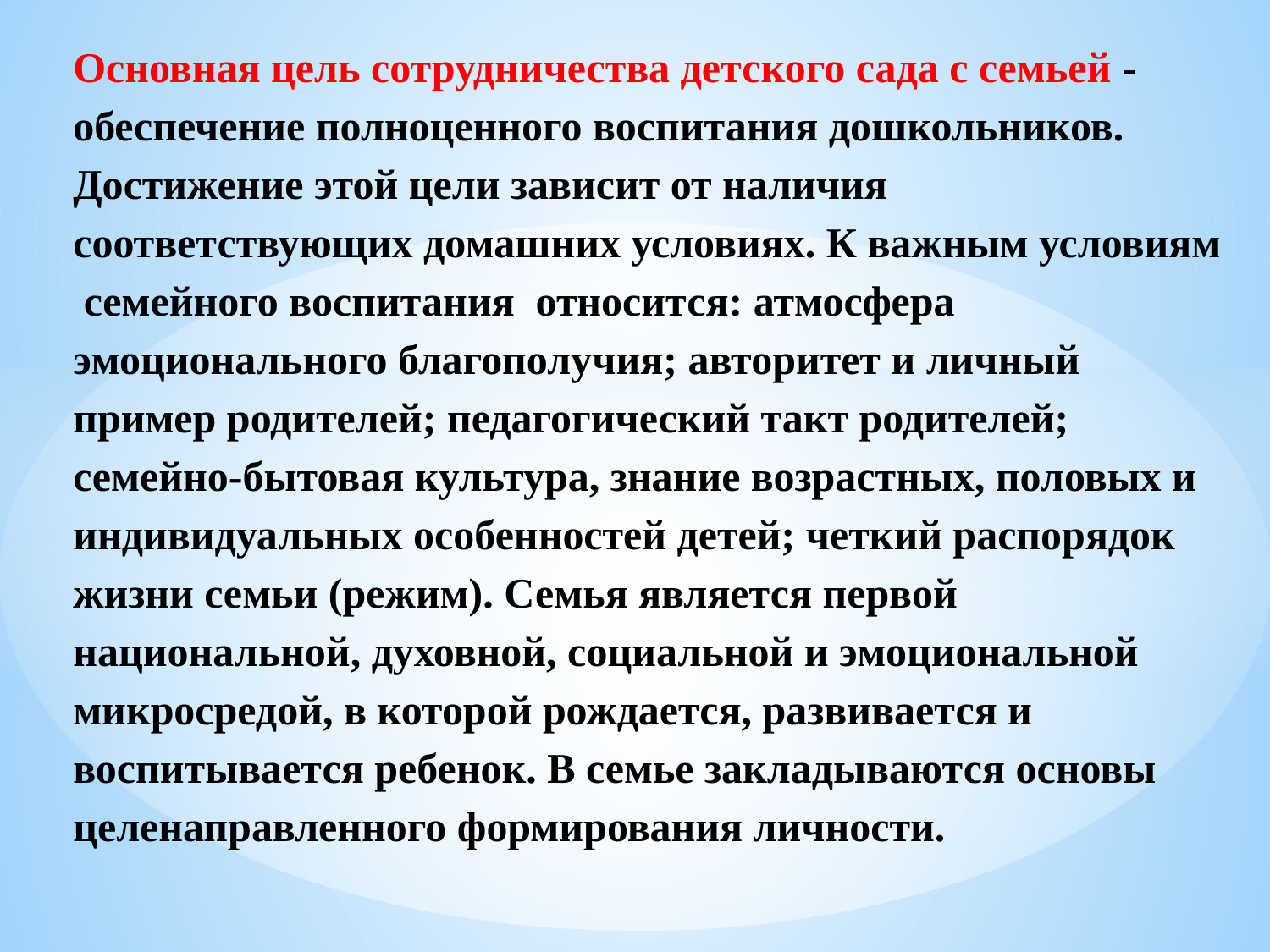

# Основная цель сотрудничества детского сада с семьей - обеспечение полноценного воспитания дошкольников. Достижение этой цели зависит от наличия соответствующих домашних условиях. К важным условиям  семейного воспитания  относится: атмосфера эмоционального благополучия; авторитет и личный пример родителей; педагогический такт родителей; семейно-бытовая культура, знание возрастных, половых и индивидуальных особенностей детей; четкий распорядок жизни семьи (режим). Семья является первой национальной, духовной, социальной и эмоциональной микросредой, в которой рождается, развивается и воспитывается ребенок. В семье закладываются основы целенаправленного формирования личности.